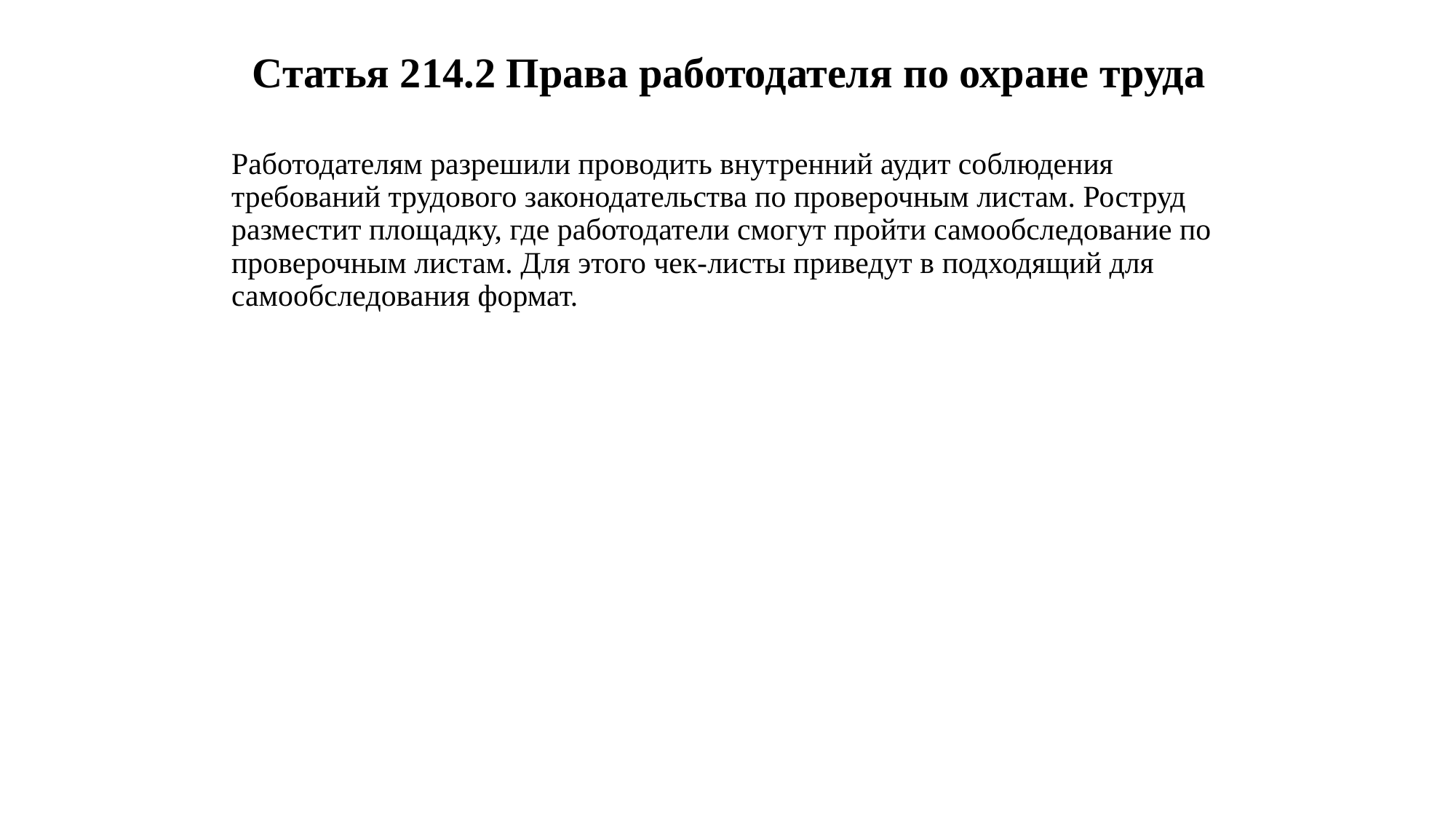

# Статья 214.2 Права работодателя по охране труда
Работодателям разрешили проводить внутренний аудит соблюдения требований трудового законодательства по проверочным листам. Роструд разместит площадку, где работодатели смогут пройти самообследование по проверочным листам. Для этого чек-листы приведут в подходящий для самообследования формат.